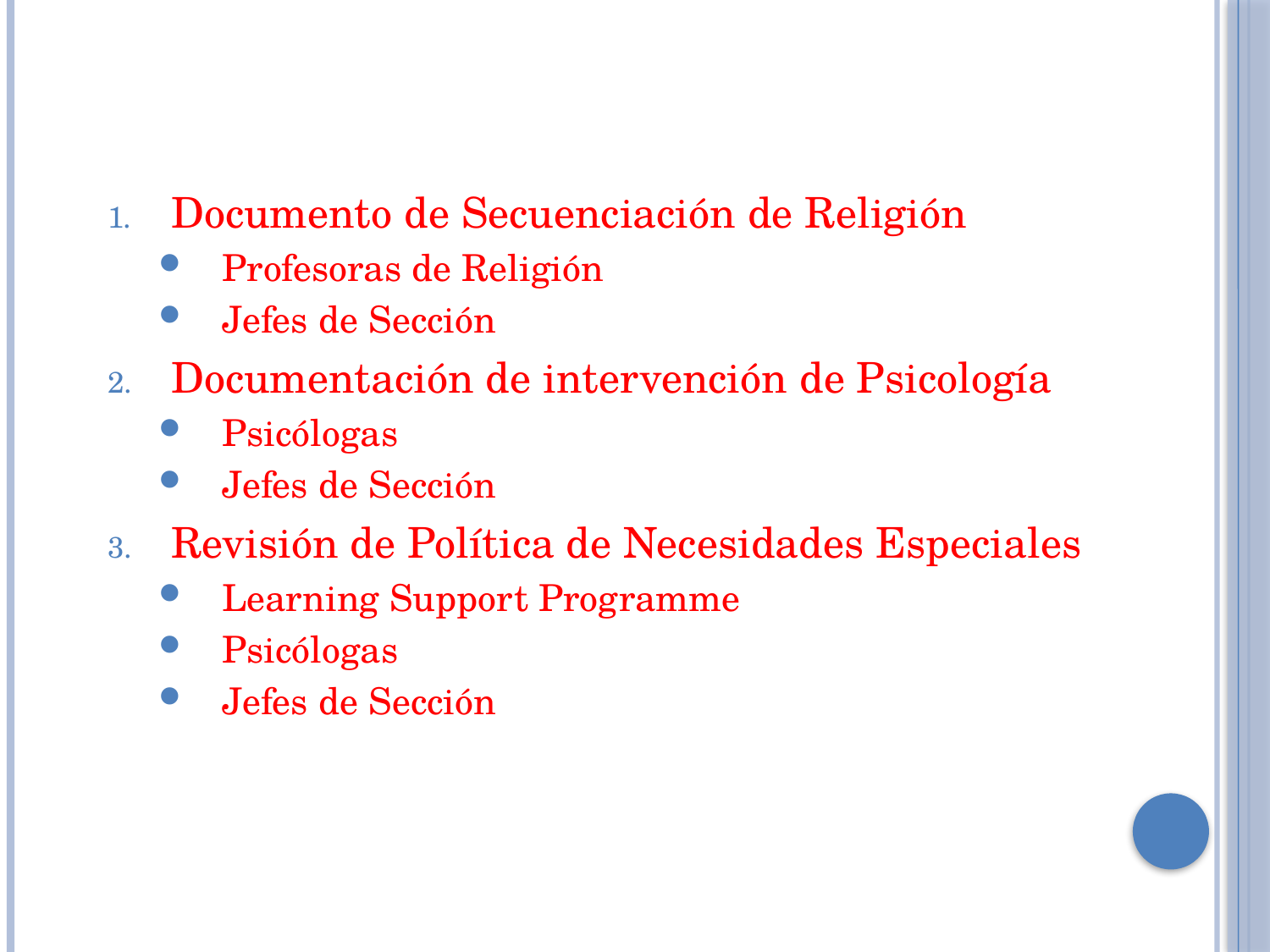

Documento de Secuenciación de Religión
Profesoras de Religión
Jefes de Sección
Documentación de intervención de Psicología
Psicólogas
Jefes de Sección
Revisión de Política de Necesidades Especiales
Learning Support Programme
Psicólogas
Jefes de Sección